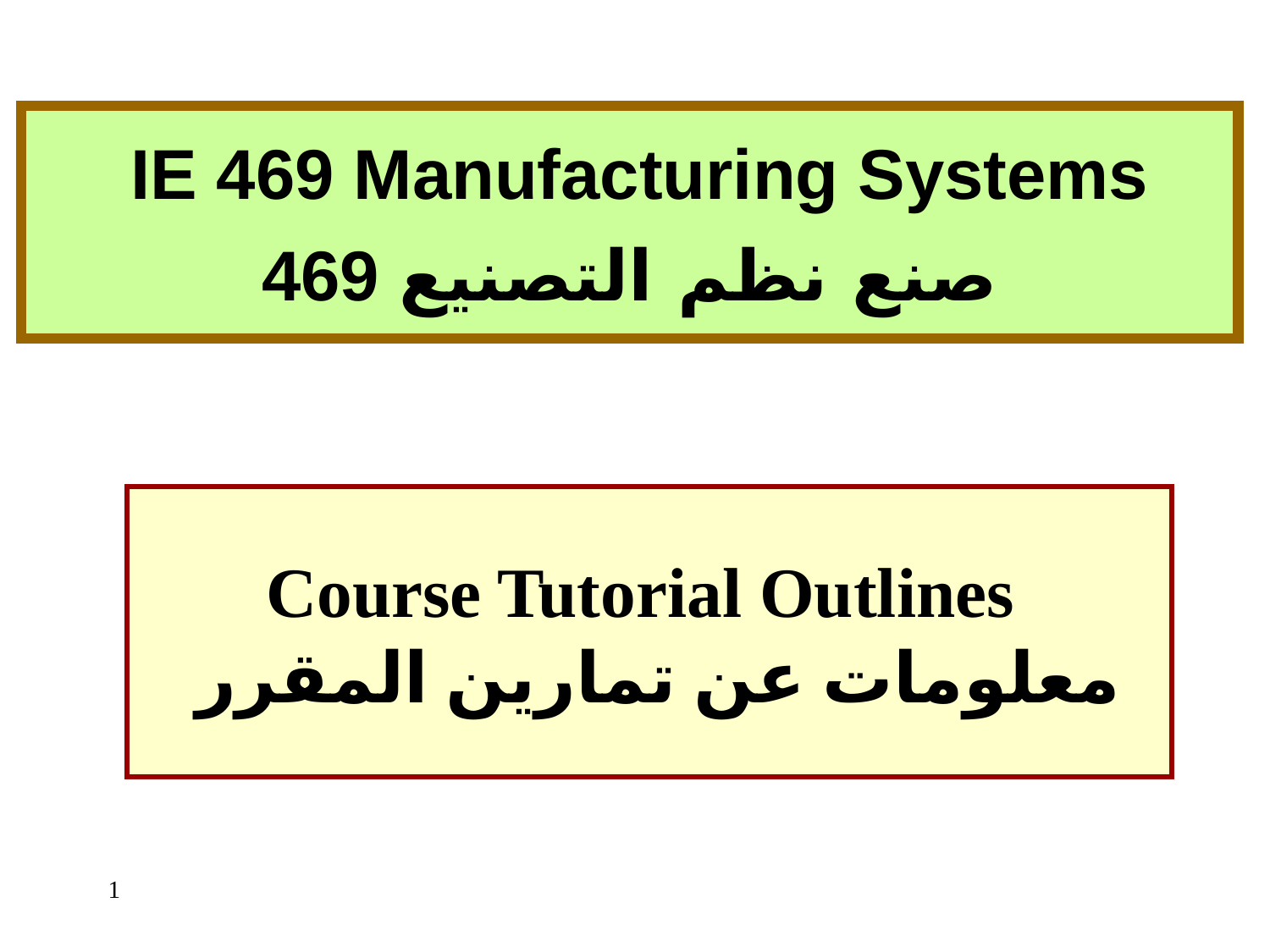

IE 469 Manufacturing Systems
469 صنع نظم التصنيع
# Course Tutorial Outlines معلومات عن تمارين المقرر
1